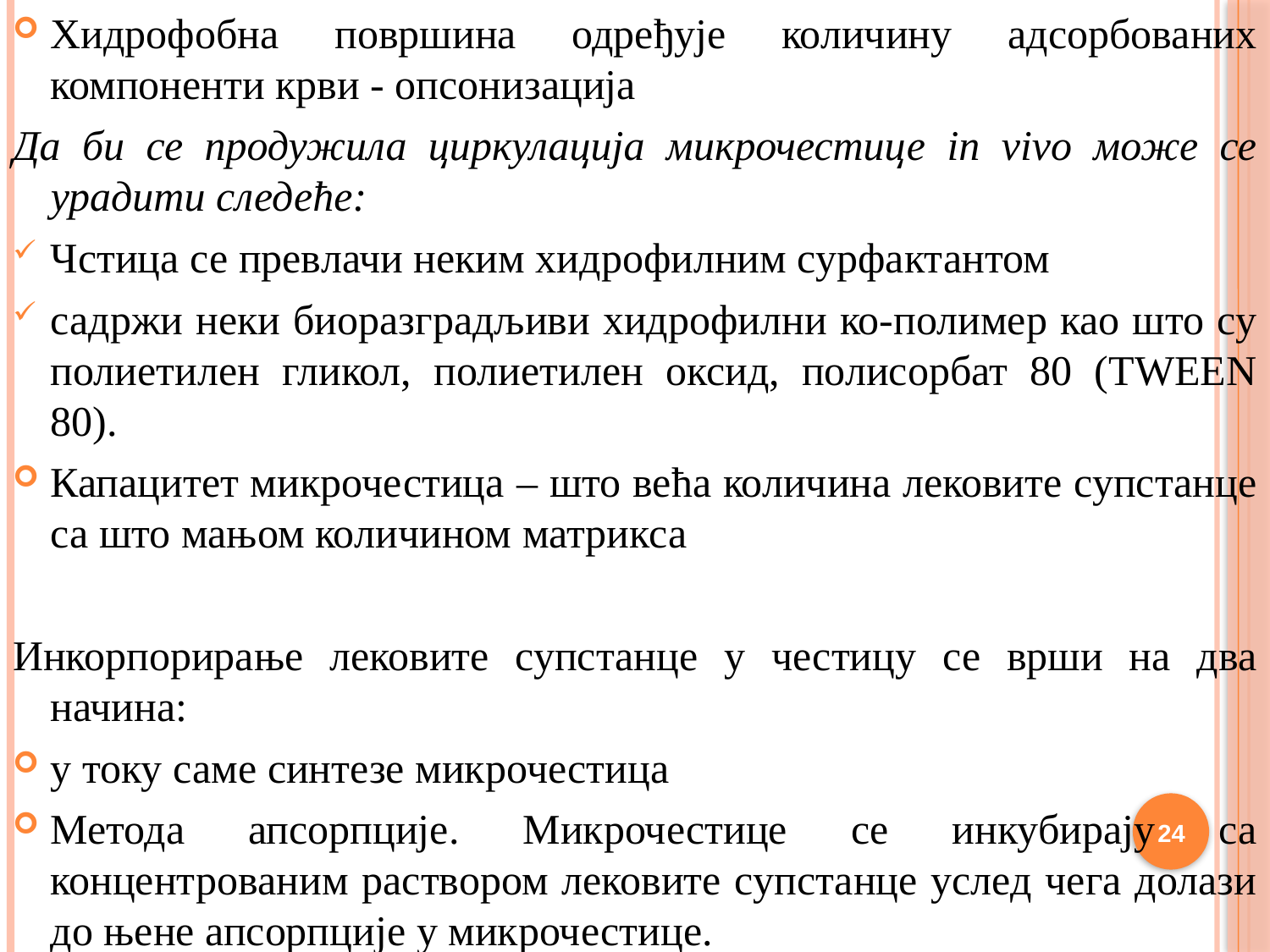

Хидрофобна површина одређује количину адсорбованих компоненти крви - опсонизација
Да би се продужила циркулација микрочестице in vivo може се урадити следеће:
Чстица се превлачи неким хидрофилним сурфактантом
садржи неки биоразградљиви хидрофилни ко-полимер као што су полиетилен гликол, полиетилен оксид, полисорбат 80 (TWEEN 80).
Капацитет микрочестица – што већа количина лековите супстанце са што мањом количином матрикса

Инкорпорирање лековите супстанце у честицу се врши на два начина:
у току саме синтезе микрочестица
Метода апсорпције. Микрочестице се инкубирају са концентрованим раствором лековите супстанце услед чега долази до њене апсорпције у микрочестице.

24